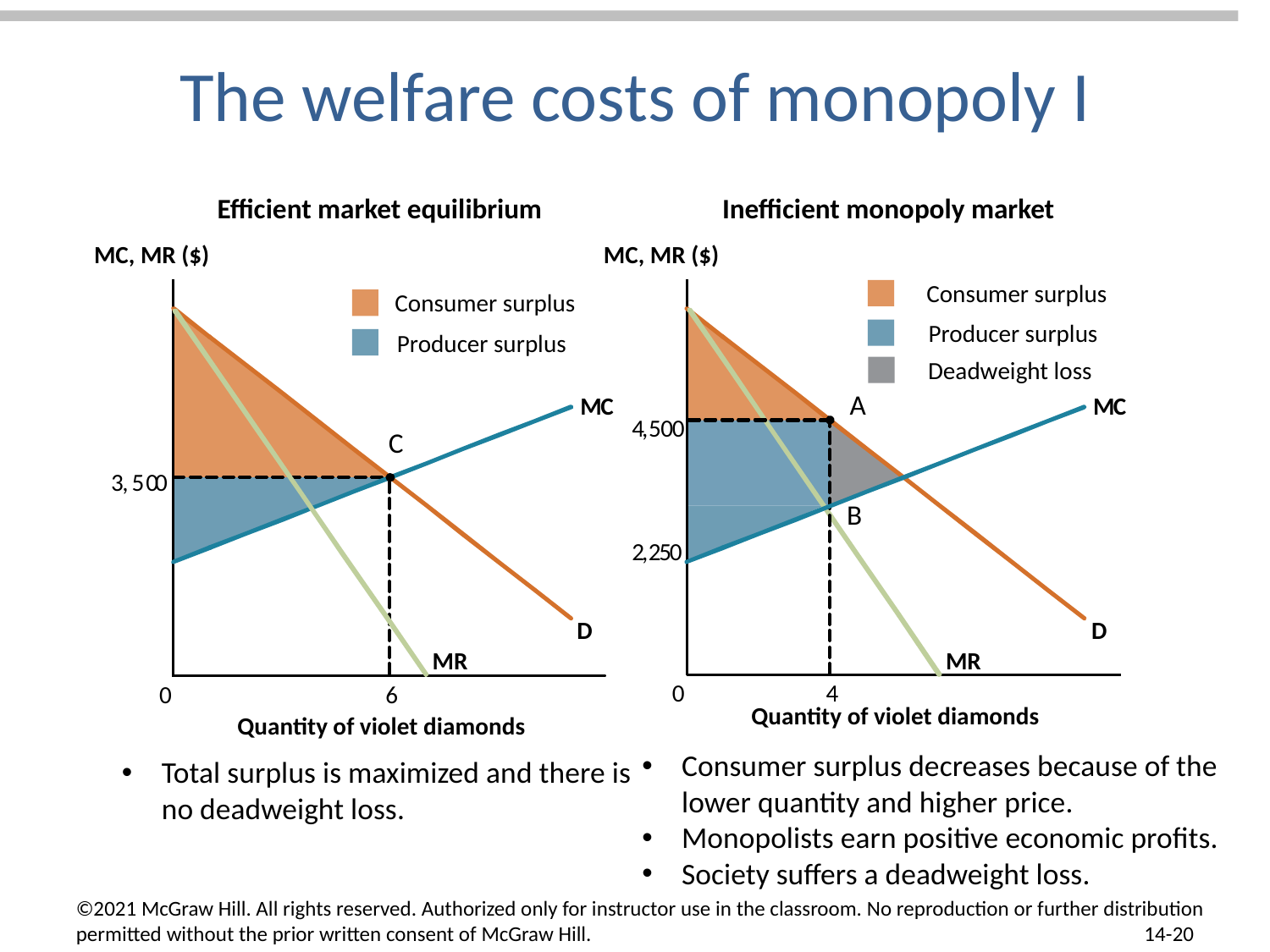

# The welfare costs of monopoly I
Efficient market equilibrium
Inefficient monopoly market

MC, MR ($)
MC, MR ($)
Consumer surplus

Consumer surplus

Producer surplus

Producer surplus

Deadweight loss

A
M
C
M
C

4
,
5
0
0

C

3
,
5
0
0

B

2
,
2
5
0

D
D
M
R
M
R

0
4
0
6
Quantity of violet diamonds
Quantity of violet diamonds
Consumer surplus decreases because of the lower quantity and higher price.
Monopolists earn positive economic profits.
Society suffers a deadweight loss.
Total surplus is maximized and there is no deadweight loss.